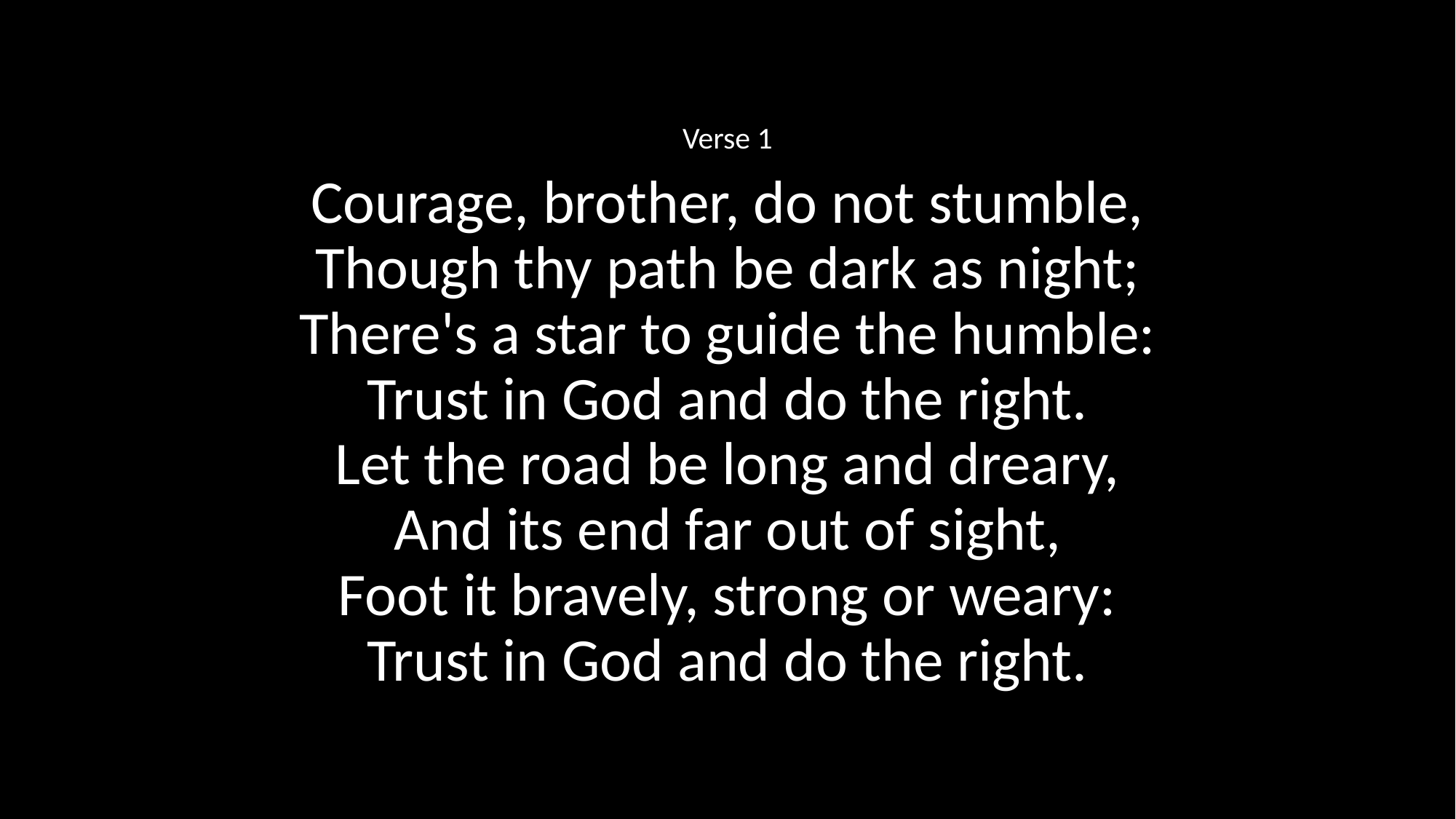

Verse 1
Courage, brother, do not stumble,
Though thy path be dark as night;
There's a star to guide the humble:
Trust in God and do the right.
Let the road be long and dreary,
And its end far out of sight,
Foot it bravely, strong or weary:
Trust in God and do the right.